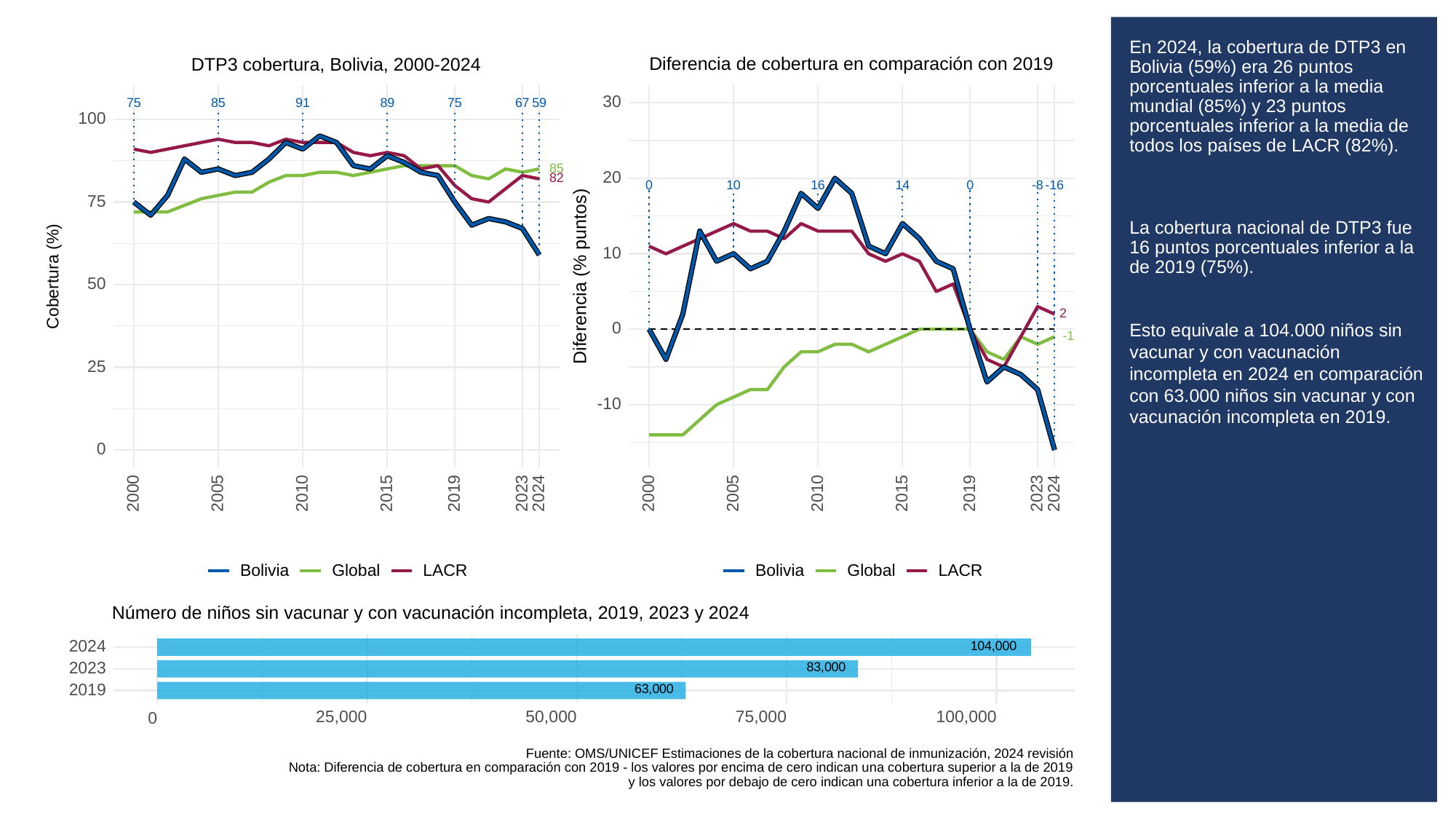

# En 2024, la cobertura de DTP3 en Bolivia (59%) era 26 puntos porcentuales inferior a la media mundial (85%) y 23 puntos porcentuales inferior a la media de todos los países de LACR (82%).

La cobertura nacional de DTP3 fue 16 puntos porcentuales inferior a la de 2019 (75%).

Esto equivale a 104.000 niños sin vacunar y con vacunación incompleta en 2024 en comparación con 63.000 niños sin vacunar y con vacunación incompleta en 2019.

Diferencia de cobertura en comparación con 2019
DTP3 cobertura, Bolivia, 2000-2024

30
85
91
89
67
59
75
75

100

85

20
82

0
10
16
0
-8
-16
14

75

10

Diferencia (% puntos)
Cobertura (%)
50

2
0

-1
25

-10

0

2023
2023
2000
2005
2010
2015
2019
2024
2000
2005
2010
2015
2019
2024
Global
LACR
Global
LACR
Bolivia
Bolivia

Número de niños sin vacunar y con vacunación incompleta, 2019, 2023 y 2024

104,000
2024

83,000
2023

63,000
2019

25,000
50,000
75,000
100,000
0
Fuente: OMS/UNICEF Estimaciones de la cobertura nacional de inmunización, 2024 revisión
Nota: Diferencia de cobertura en comparación con 2019 - los valores por encima de cero indican una cobertura superior a la de 2019
y los valores por debajo de cero indican una cobertura inferior a la de 2019.